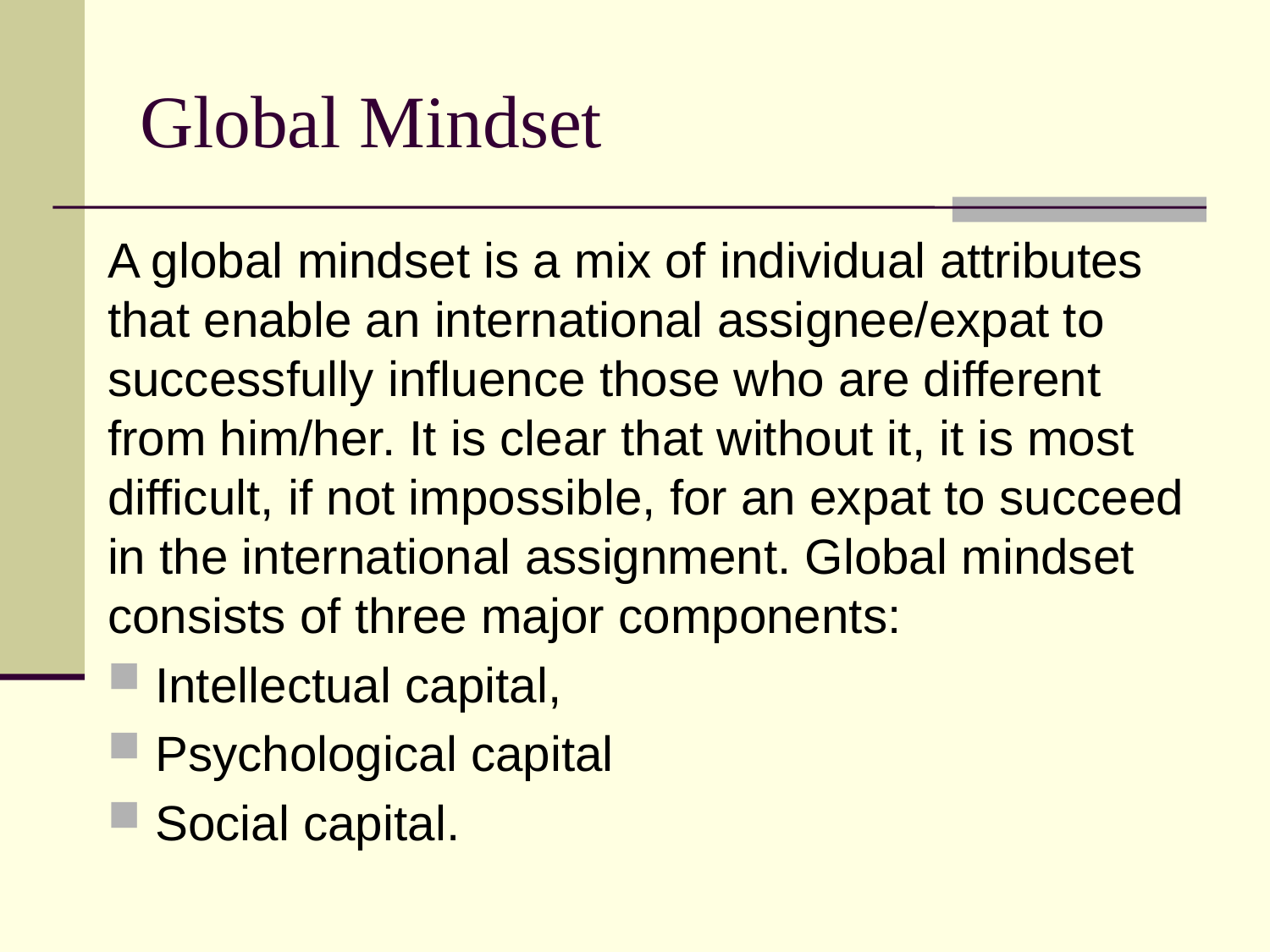

# Global Mindset
A global mindset is a mix of individual attributes that enable an international assignee/expat to successfully influence those who are different from him/her. It is clear that without it, it is most difficult, if not impossible, for an expat to succeed in the international assignment. Global mindset consists of three major components:
Intellectual capital,
Psychological capital
Social capital.